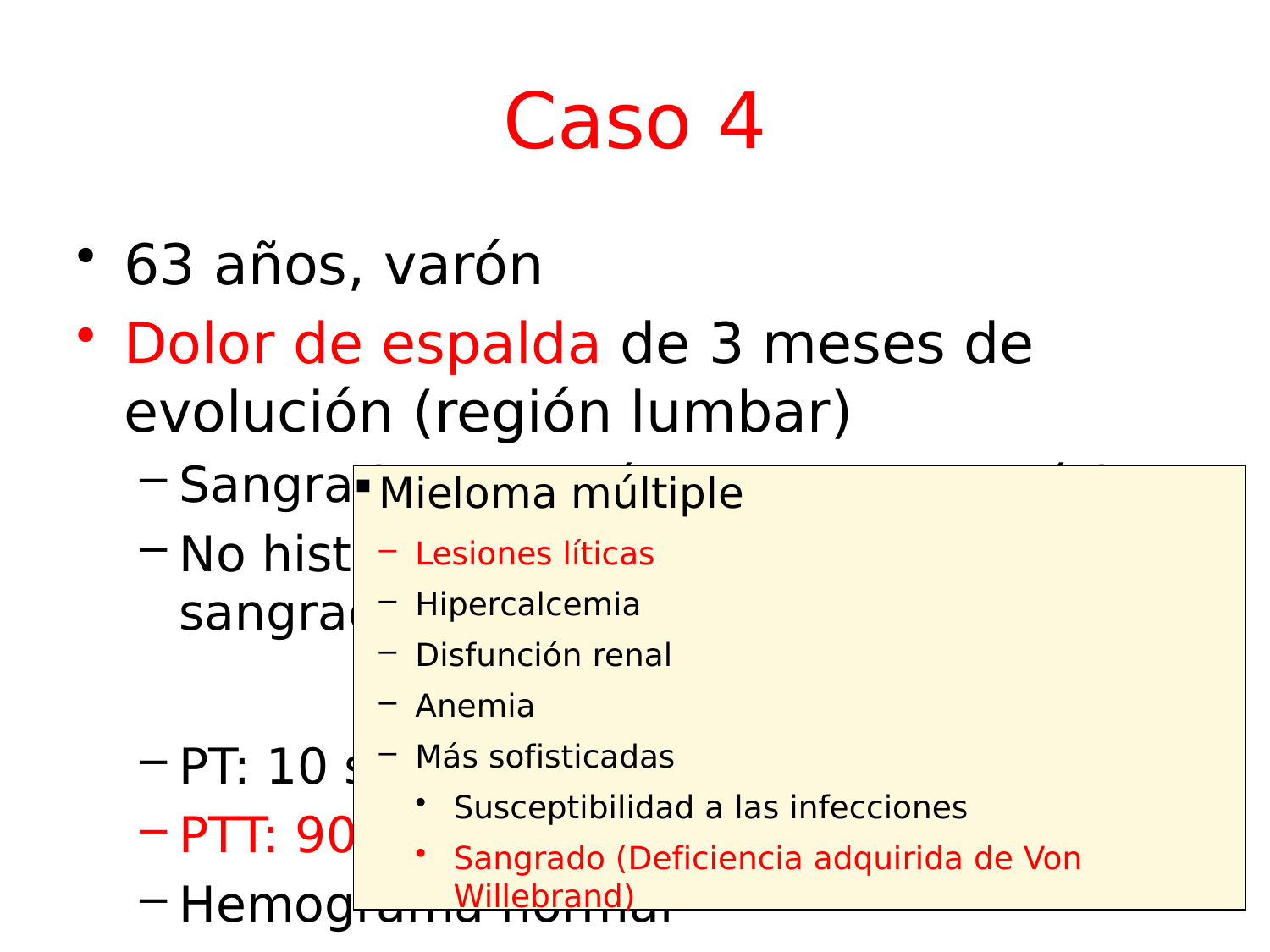

# Caso 4
63 años, varón
Dolor de espalda de 3 meses de evolución (región lumbar)
Sangrado por encías con trauma mínimo
No historia personal o familiar de sangrado

PT: 10 segundos (VN 10-15)
PTT: 90 segundos (VN 30-45)
Hemograma normal
AST / ALT / Fosfatasas alcalinas normales
Creatinina normal
Mieloma múltiple
Lesiones líticas
Hipercalcemia
Disfunción renal
Anemia
Más sofisticadas
Susceptibilidad a las infecciones
Sangrado (Deficiencia adquirida de Von Willebrand)